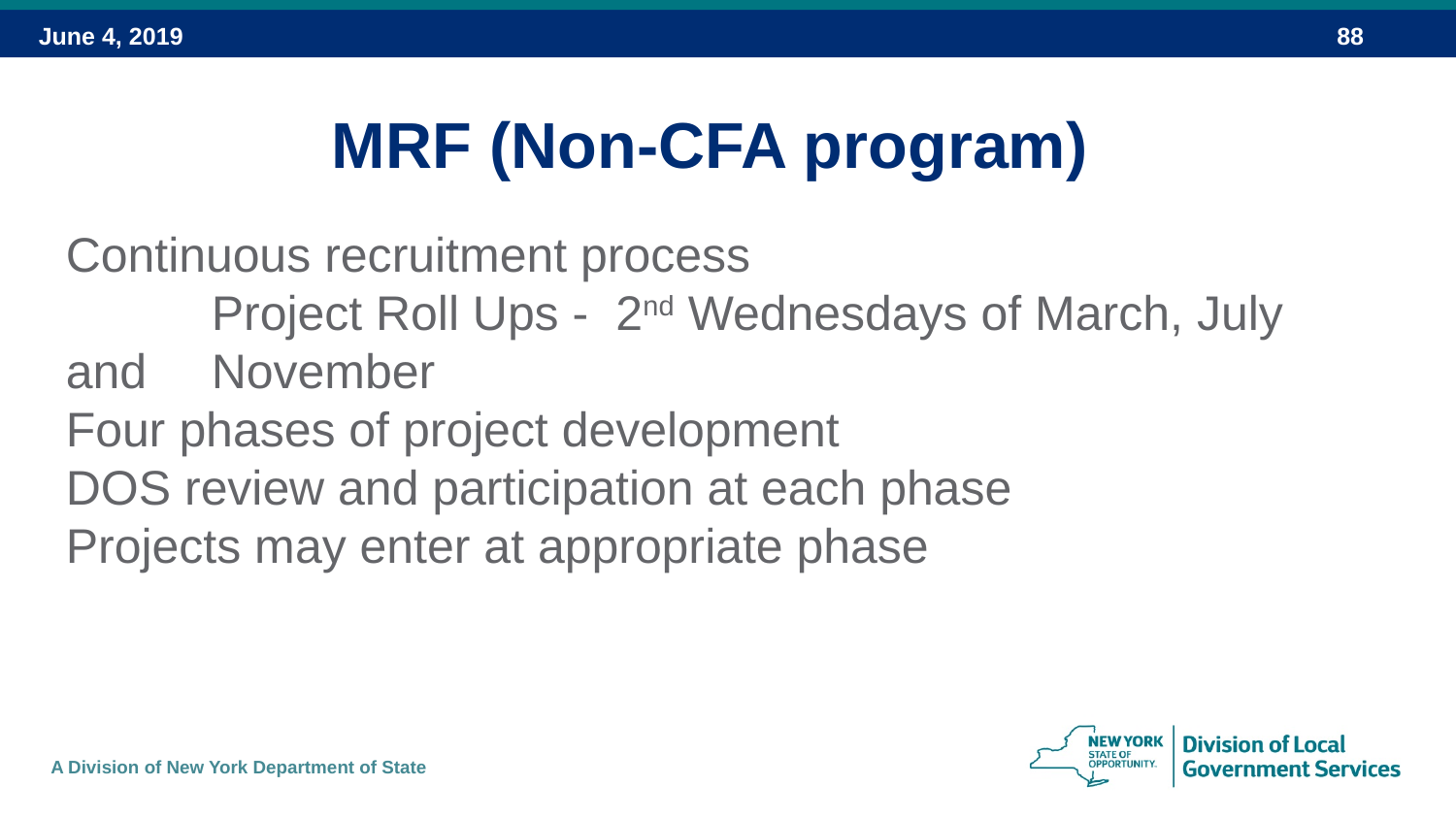

MRF (Non-CFA program)
Continuous recruitment process
	Project Roll Ups -  2nd Wednesdays of March, July and 	November
Four phases of project development
DOS review and participation at each phase
Projects may enter at appropriate phase